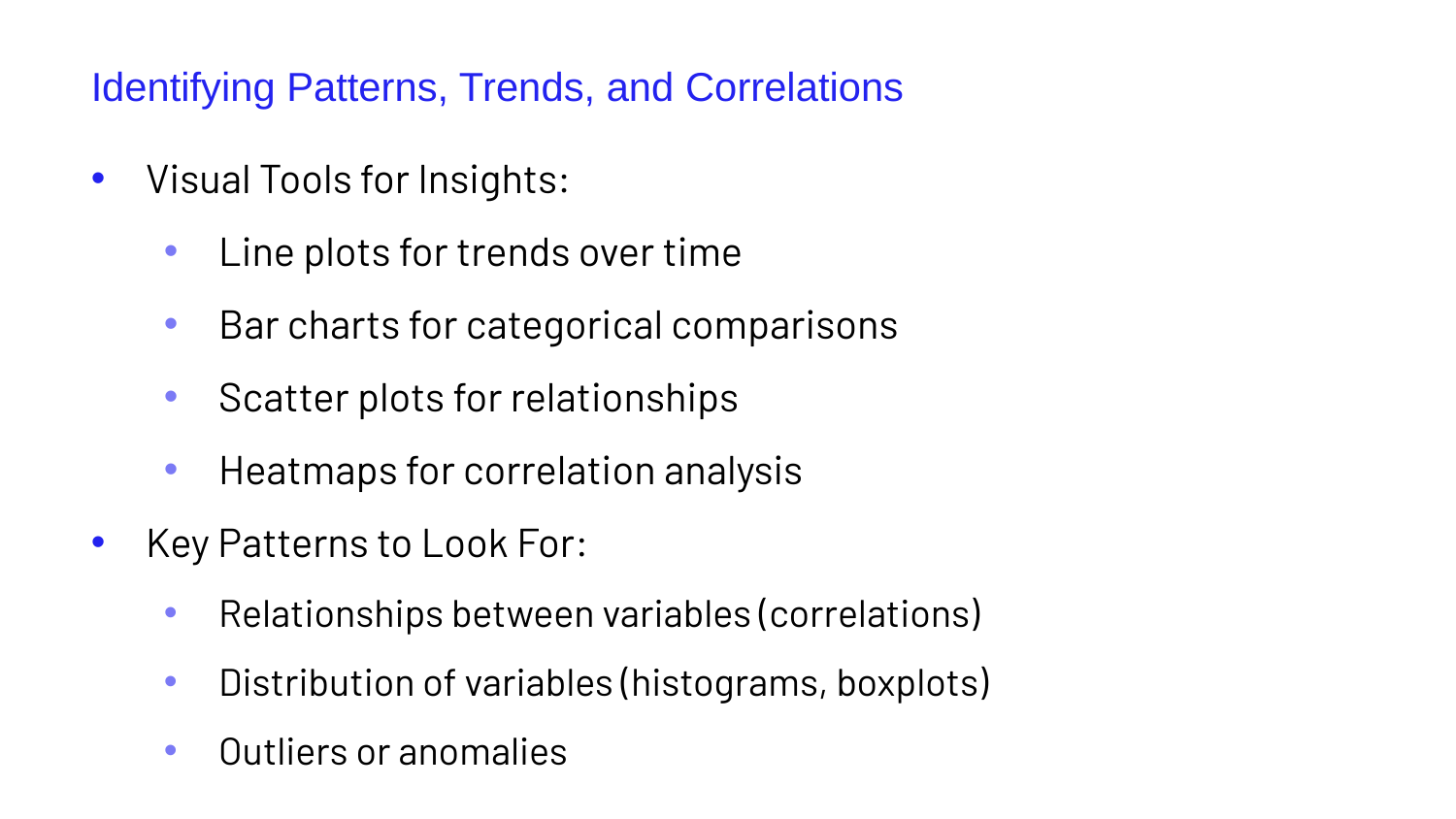

Identifying Patterns, Trends, and Correlations
Visual Tools for Insights:
Line plots for trends over time
Bar charts for categorical comparisons
Scatter plots for relationships
Heatmaps for correlation analysis
Key Patterns to Look For:
Relationships between variables (correlations)
Distribution of variables (histograms, boxplots)
Outliers or anomalies